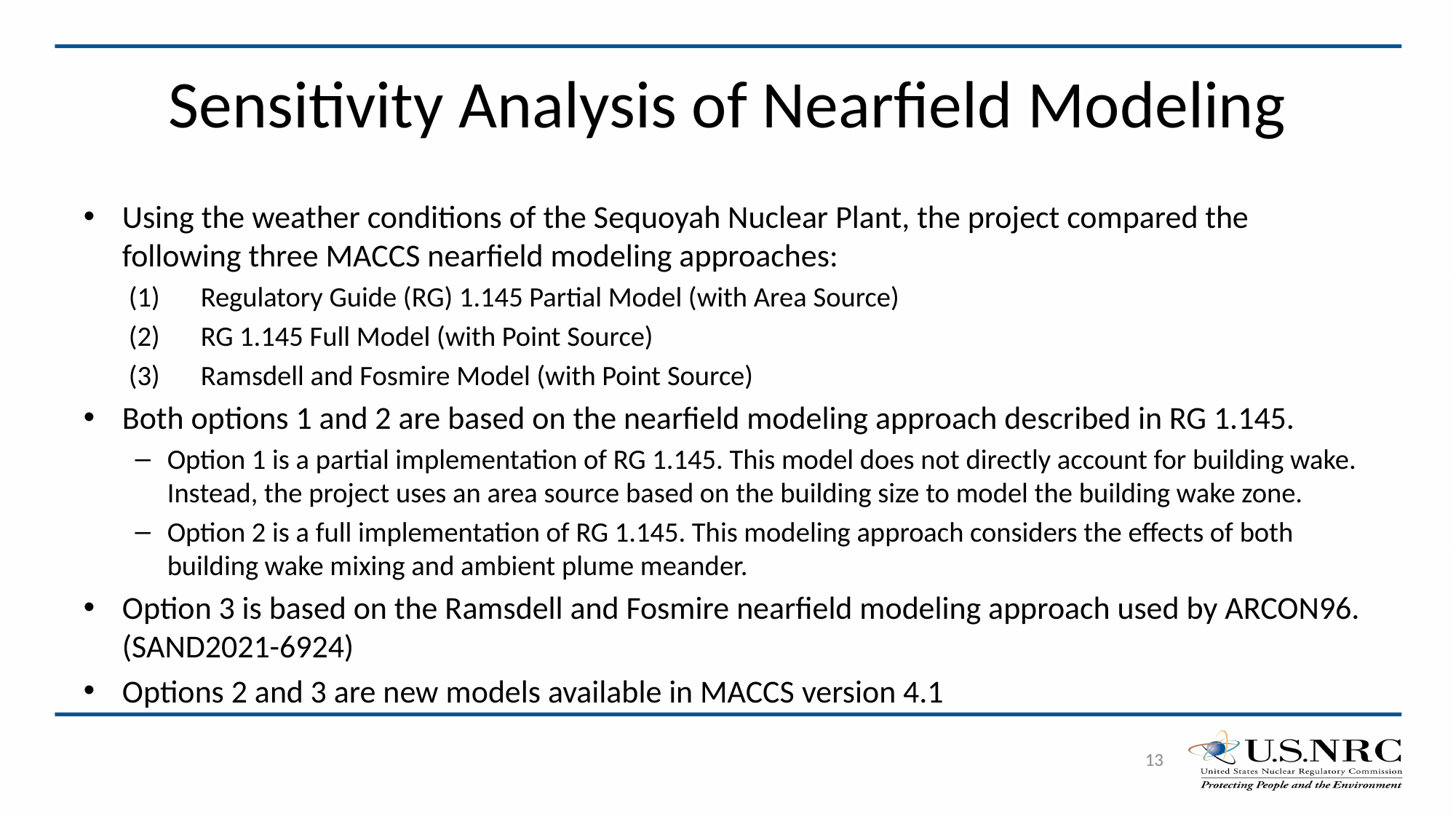

# Sensitivity Analysis of Nearfield Modeling
Using the weather conditions of the Sequoyah Nuclear Plant, the project compared the following three MACCS nearfield modeling approaches:
(1)	Regulatory Guide (RG) 1.145 Partial Model (with Area Source)
(2)	RG 1.145 Full Model (with Point Source)
(3)	Ramsdell and Fosmire Model (with Point Source)
Both options 1 and 2 are based on the nearfield modeling approach described in RG 1.145.
Option 1 is a partial implementation of RG 1.145. This model does not directly account for building wake. Instead, the project uses an area source based on the building size to model the building wake zone.
Option 2 is a full implementation of RG 1.145. This modeling approach considers the effects of both building wake mixing and ambient plume meander.
Option 3 is based on the Ramsdell and Fosmire nearfield modeling approach used by ARCON96. (SAND2021-6924)
Options 2 and 3 are new models available in MACCS version 4.1

13